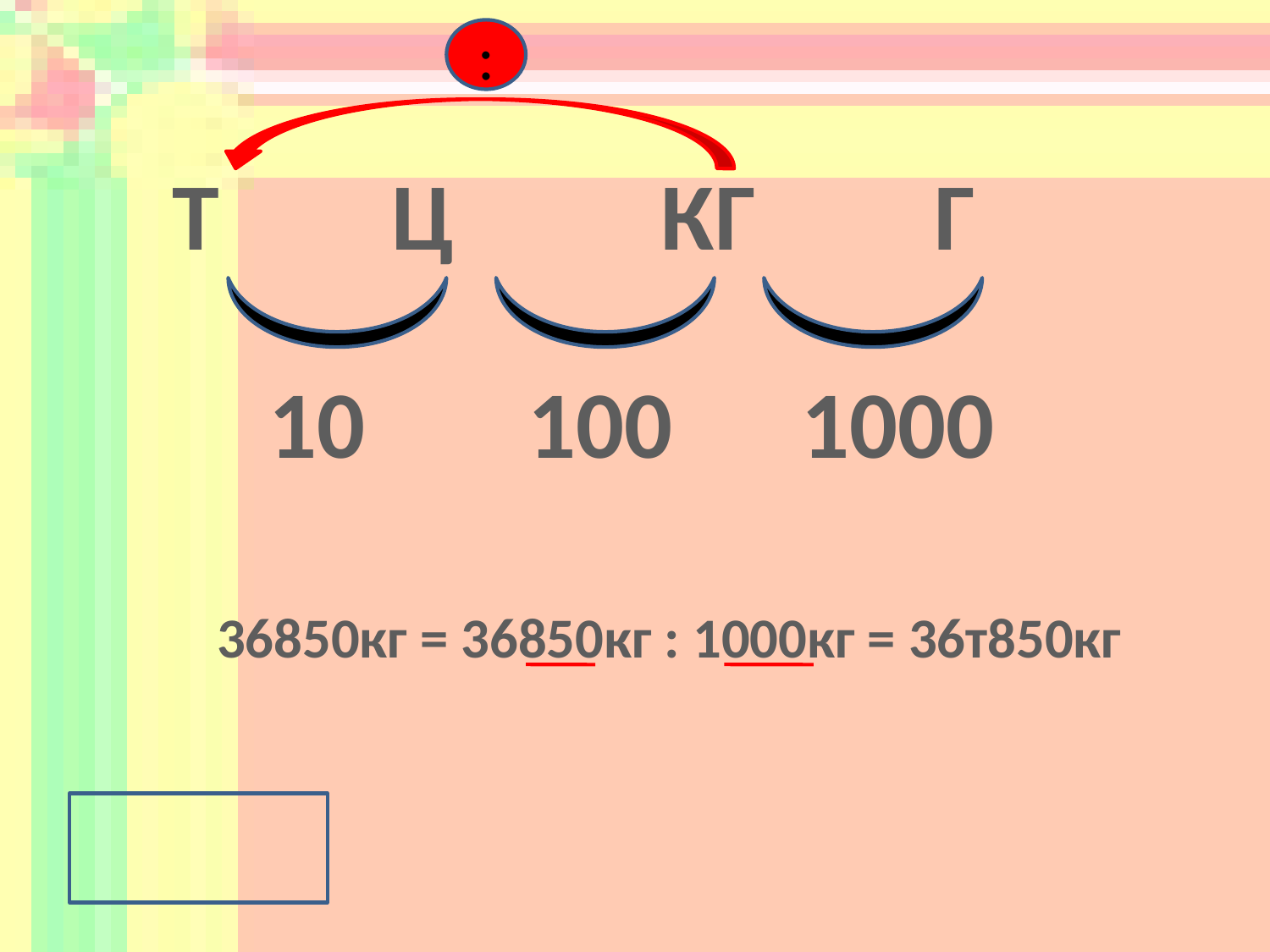

:

Т        Ц	     КГ		Г

10
100
1000
36850кг = 36850кг : 1000кг = 36т850кг